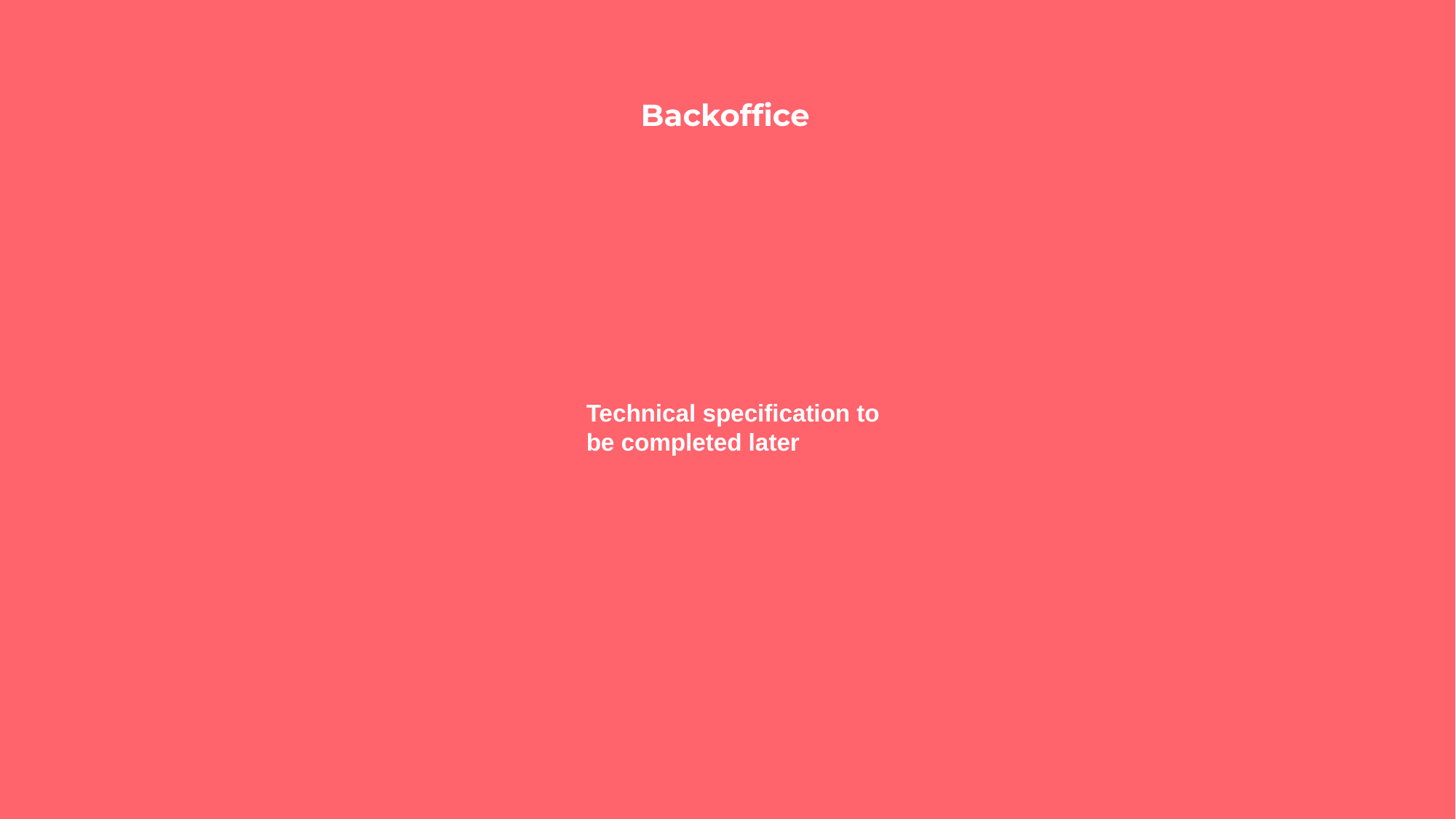

Backoffice
Technical specification to be completed later